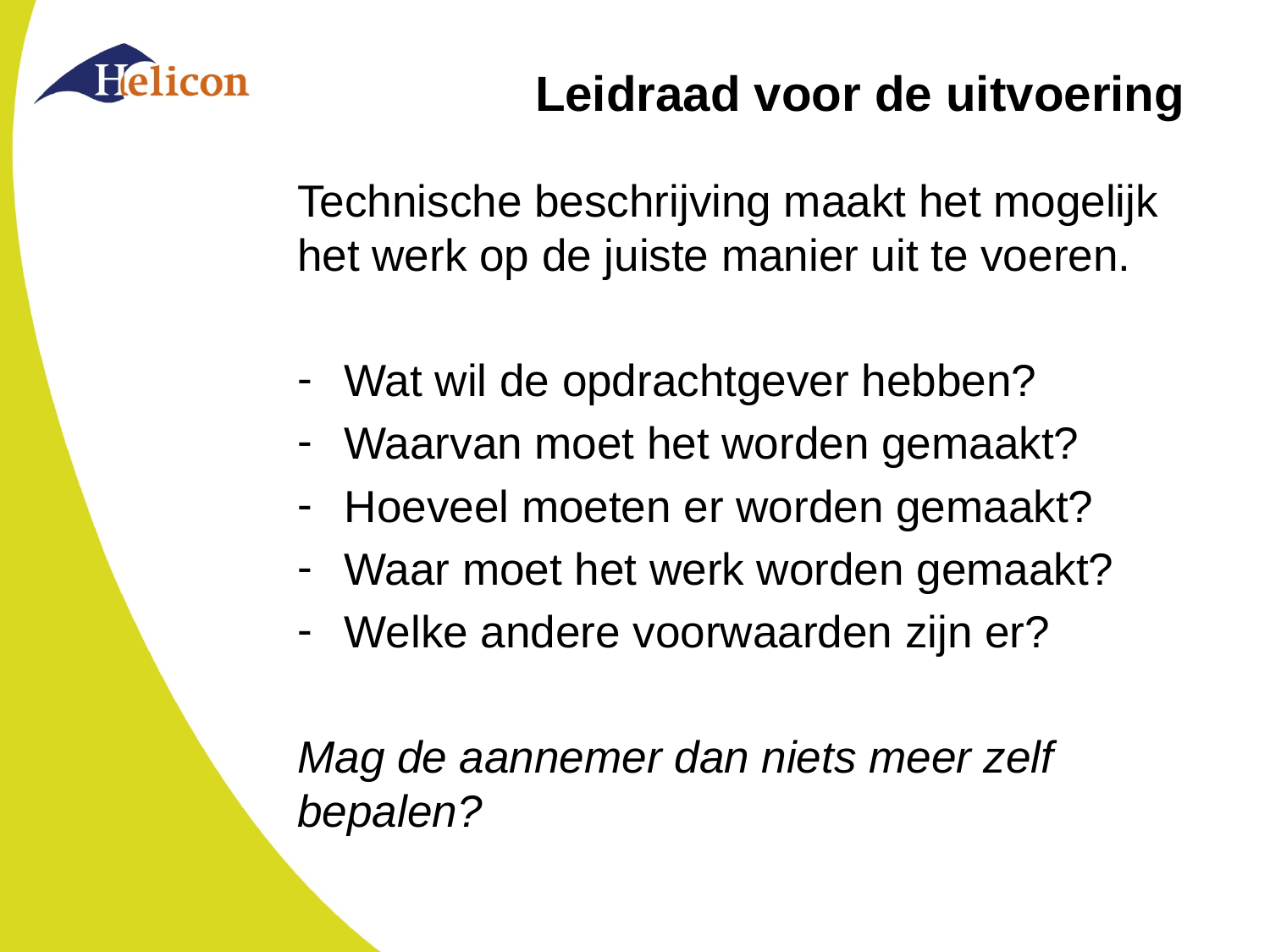

# Leidraad voor de uitvoering
Technische beschrijving maakt het mogelijk het werk op de juiste manier uit te voeren.

Wat wil de opdrachtgever hebben?
Waarvan moet het worden gemaakt?
Hoeveel moeten er worden gemaakt?
Waar moet het werk worden gemaakt?
Welke andere voorwaarden zijn er?

Mag de aannemer dan niets meer zelf bepalen?